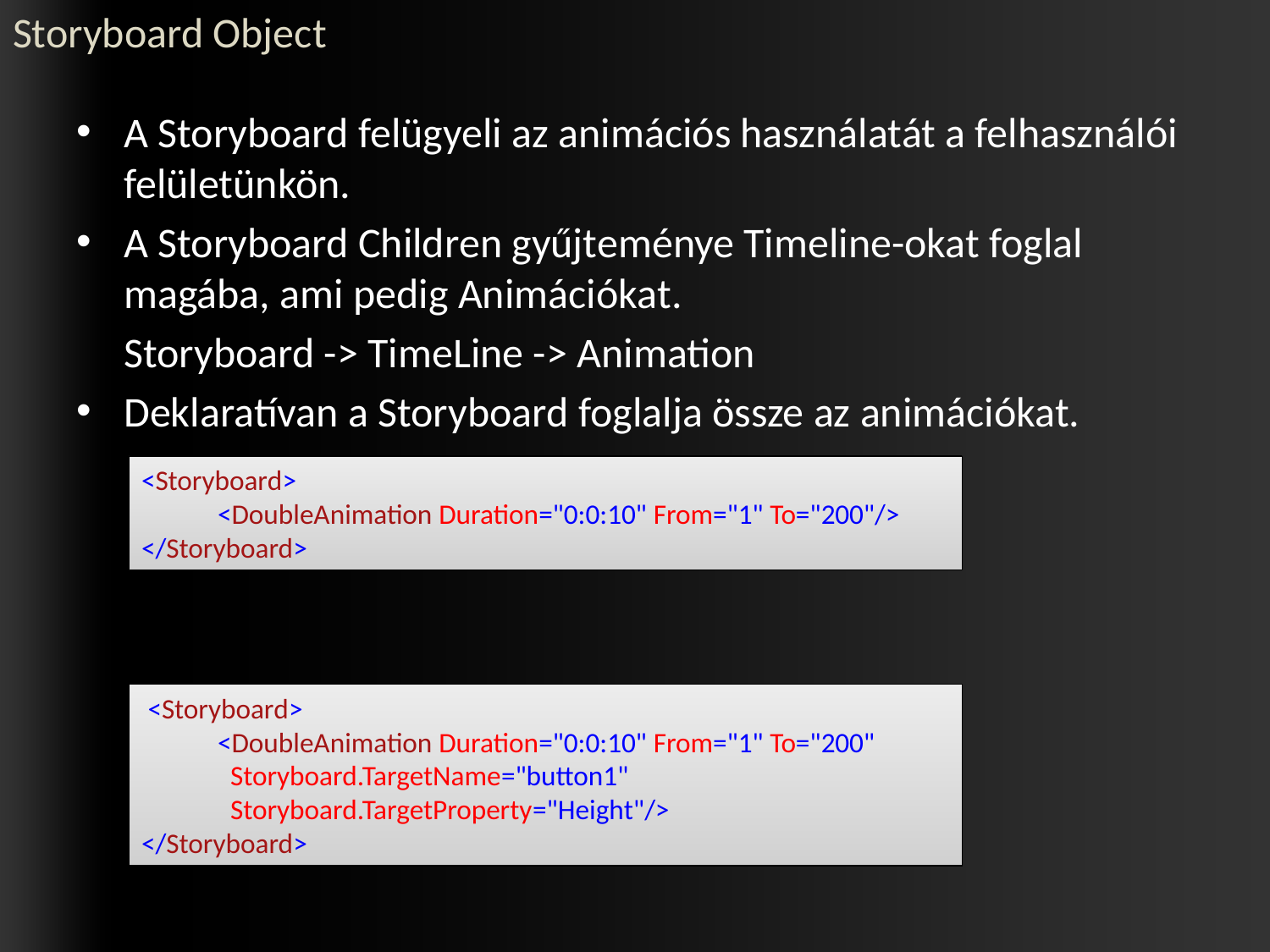

Storyboard Object
A Storyboard felügyeli az animációs használatát a felhasználói felületünkön.
A Storyboard Children gyűjteménye Timeline-okat foglal magába, ami pedig Animációkat.
	Storyboard -> TimeLine -> Animation
Deklaratívan a Storyboard foglalja össze az animációkat.

<Storyboard>
            <DoubleAnimation Duration="0:0:10" From="1" To="200"/>
</Storyboard>
 <Storyboard>
            <DoubleAnimation Duration="0:0:10" From="1" To="200"
              Storyboard.TargetName="button1"
              Storyboard.TargetProperty="Height"/>
</Storyboard>